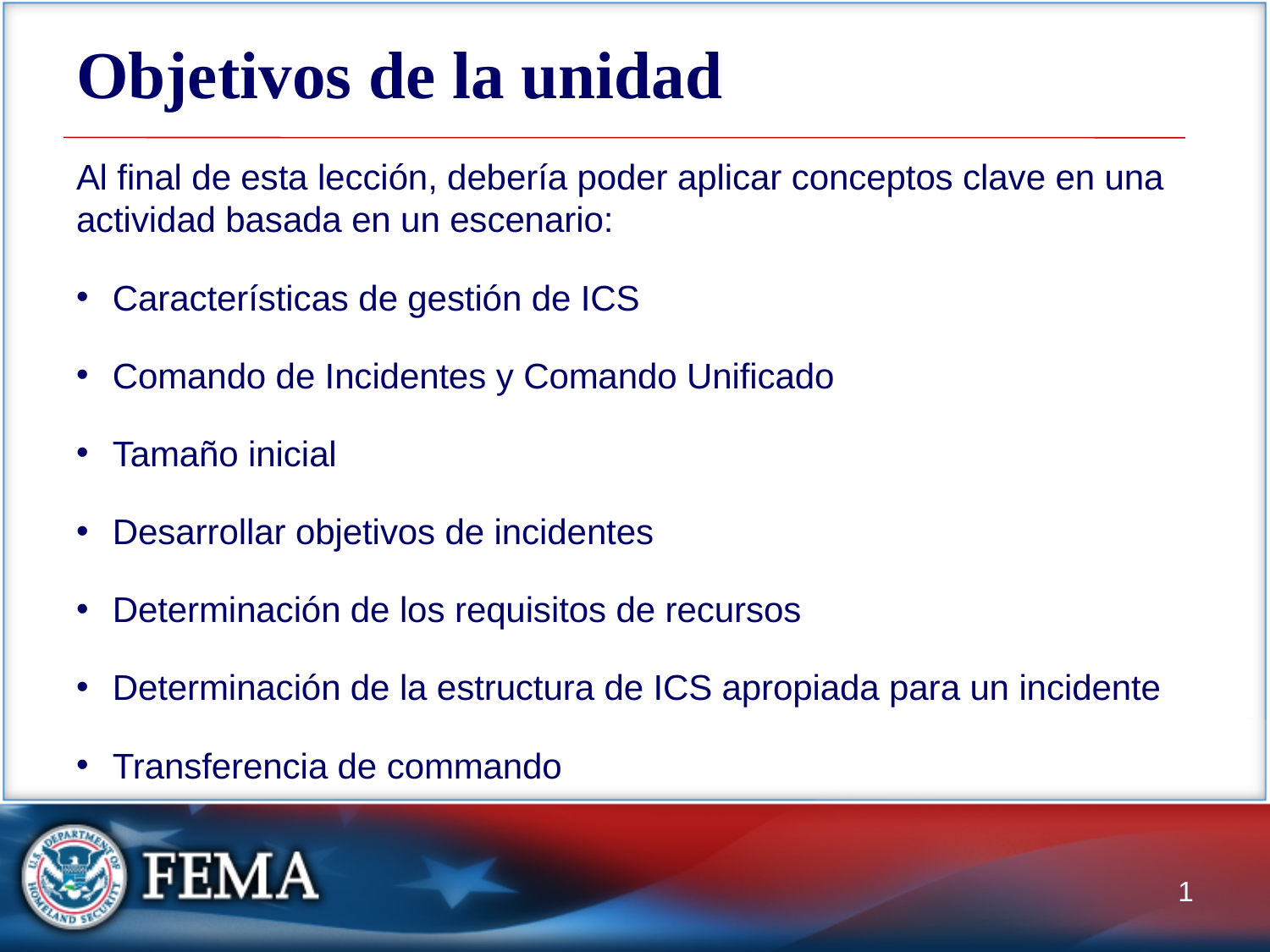

# Objetivos de la unidad
Al final de esta lección, debería poder aplicar conceptos clave en una actividad basada en un escenario:
Características de gestión de ICS
Comando de Incidentes y Comando Unificado
Tamaño inicial
Desarrollar objetivos de incidentes
Determinación de los requisitos de recursos
Determinación de la estructura de ICS apropiada para un incidente
Transferencia de commando
1